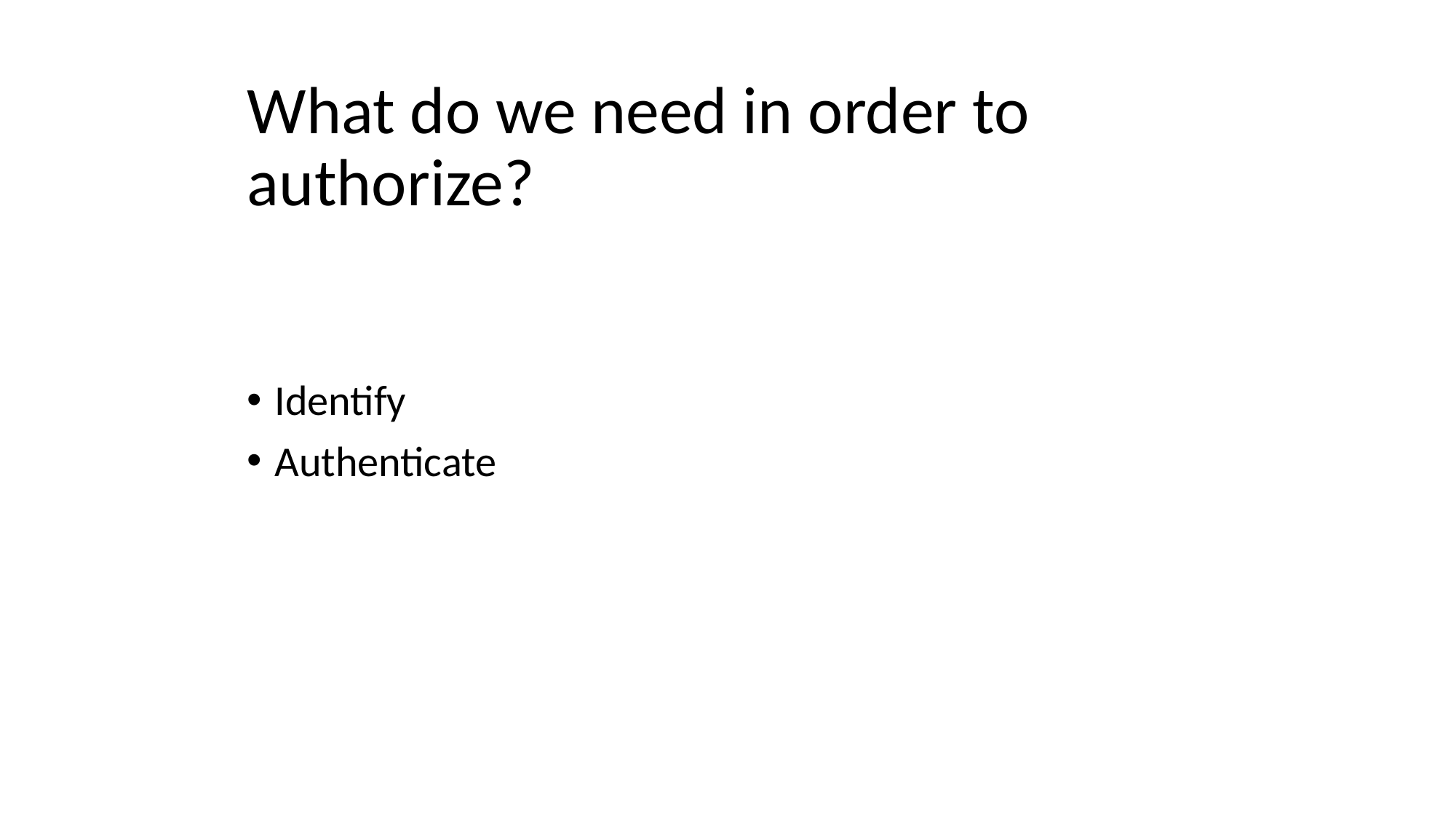

# What do we need in order to authorize?
Identify
Authenticate